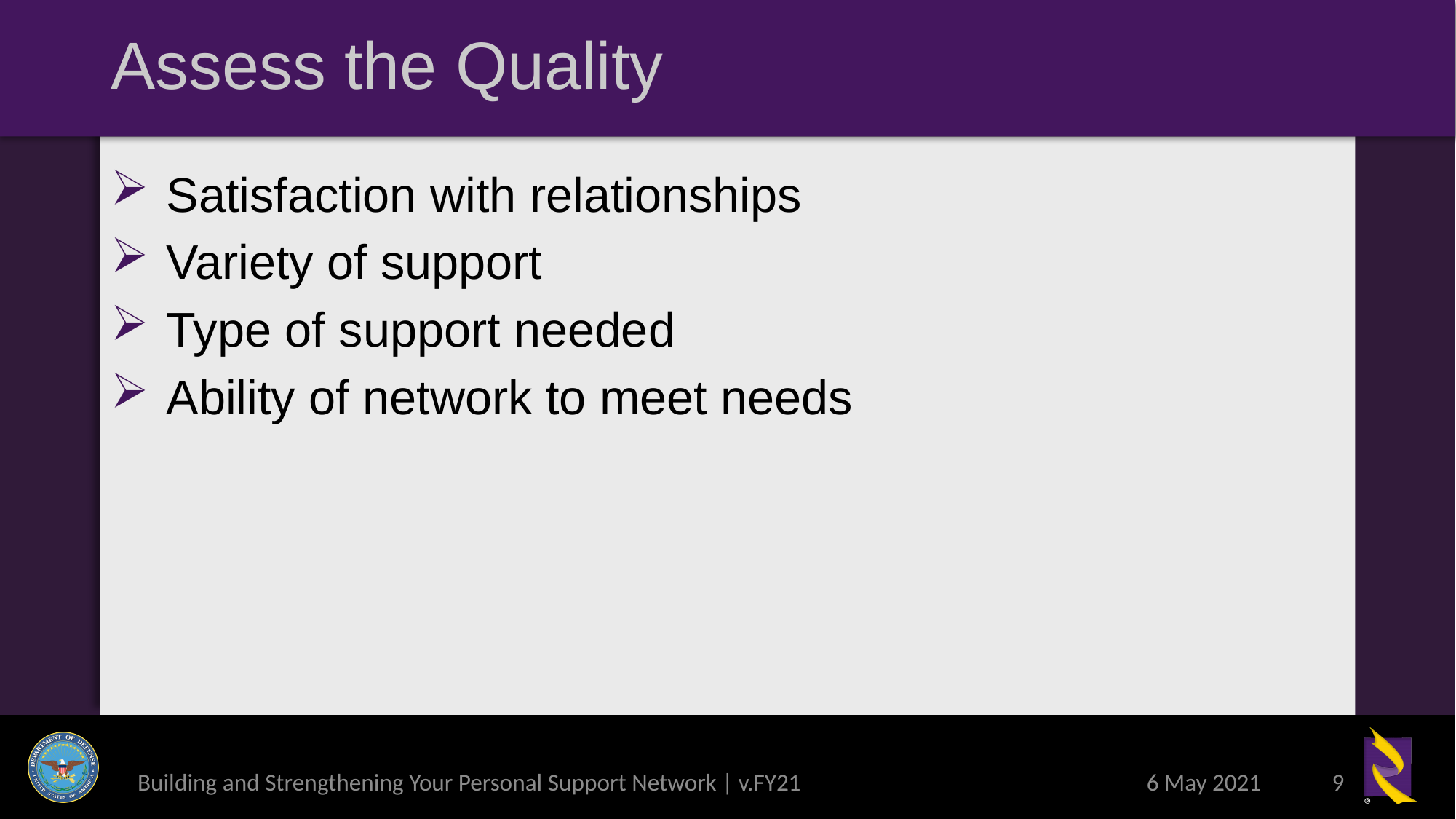

# Assess the Quality
Satisfaction with relationships
Variety of support
Type of support needed
Ability of network to meet needs

Building and Strengthening Your Personal Support Network | v.FY21
6 May 2021
9